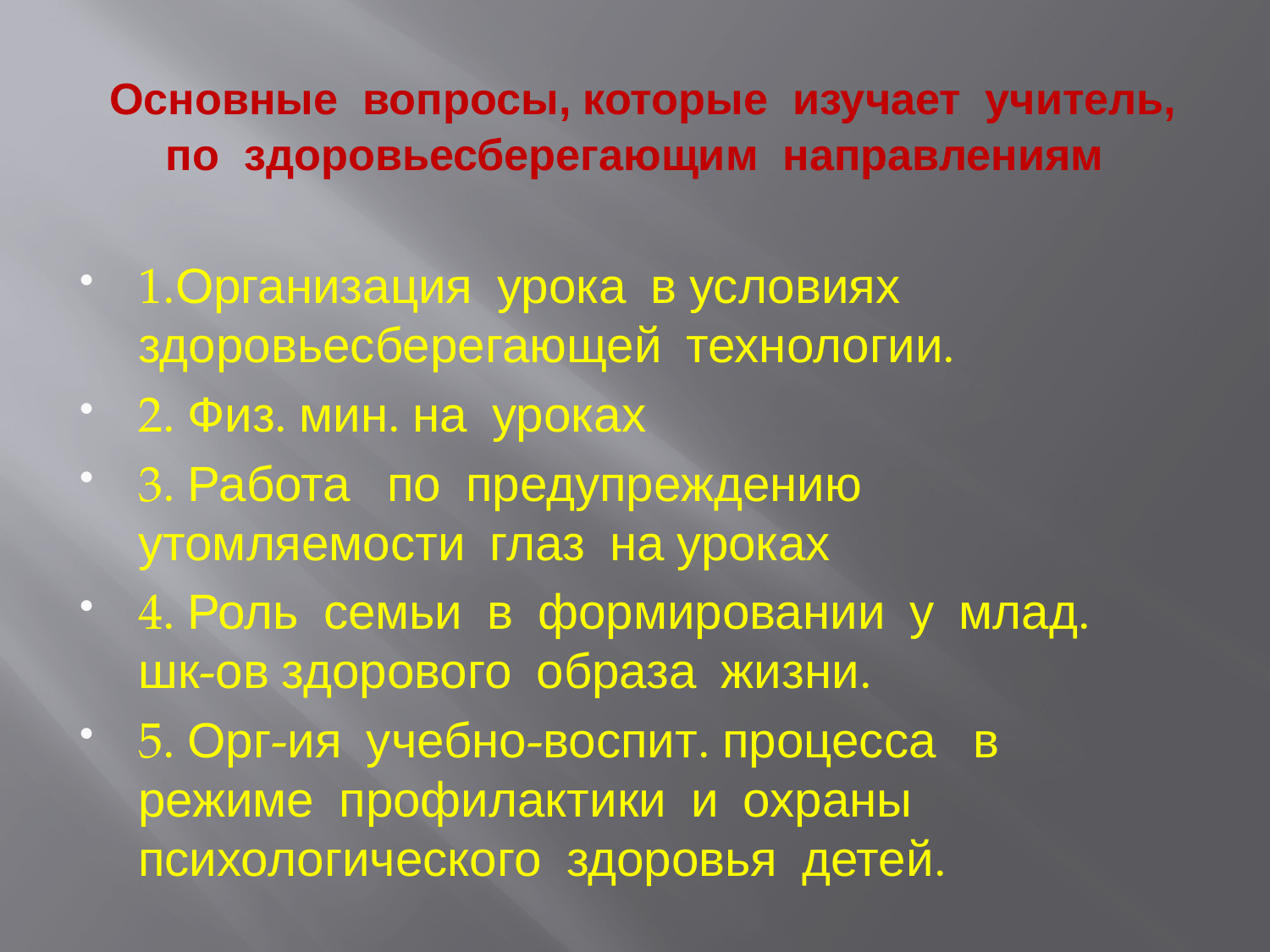

# Основные  вопросы, которые  изучает  учитель, по  здоровьесберегающим  направлениям
1.Организация  урока  в условиях  здоровьесберегающей  технологии.
2. Физ. мин. на  уроках
3. Работа   по  предупреждению утомляемости  глаз  на уроках
4. Роль  семьи  в  формировании  у  млад.  шк-ов здорового  образа  жизни.
5. Орг-ия  учебно-воспит. процесса   в  режиме  профилактики  и  охраны психологического  здоровья  детей.